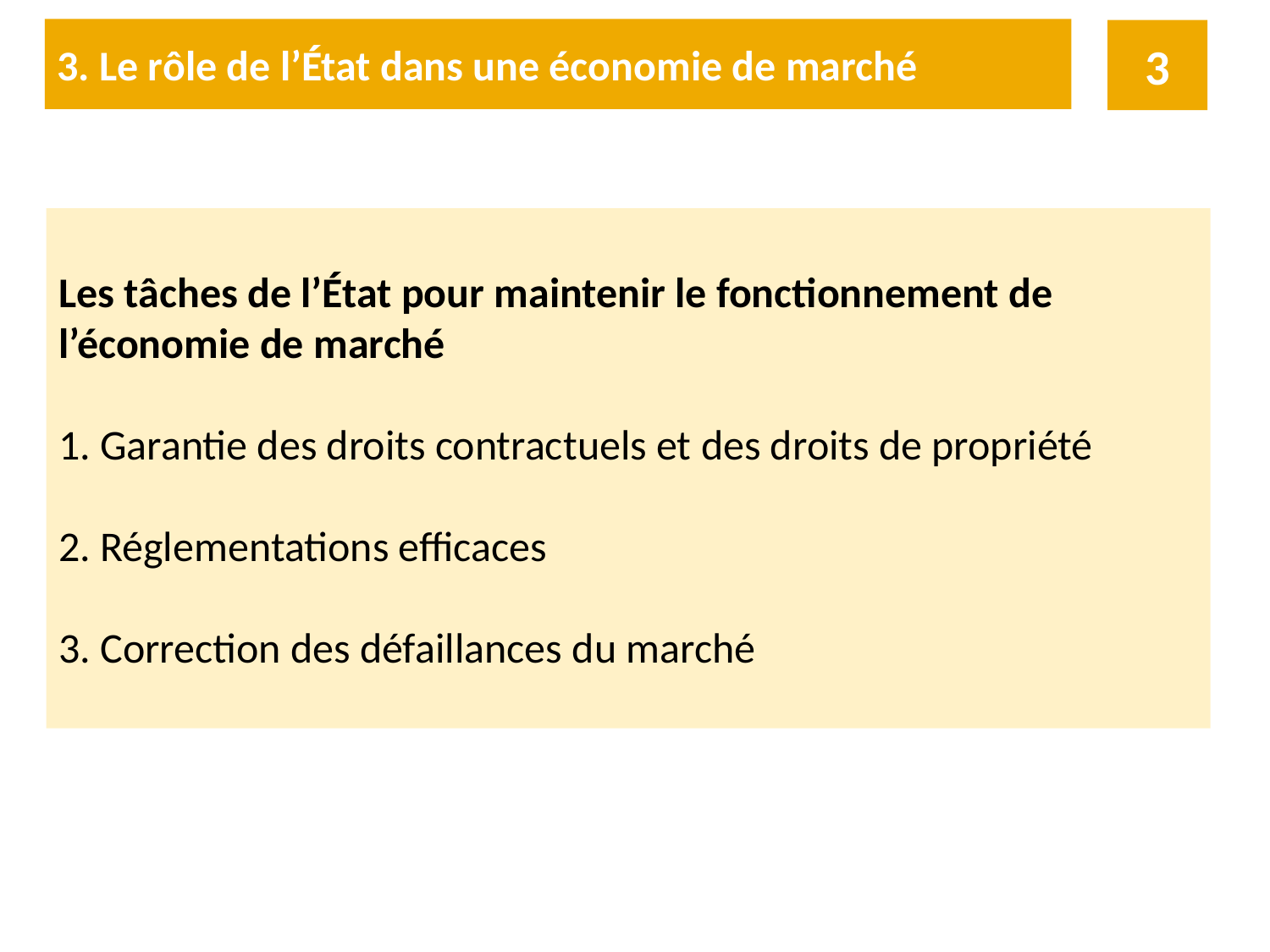

3. Le rôle de l’État dans une économie de marché
3

Les tâches de l’État pour maintenir le fonctionnement de l’économie de marché

 Garantie des droits contractuels et des droits de propriété

 Réglementations efficaces

 Correction des défaillances du marché